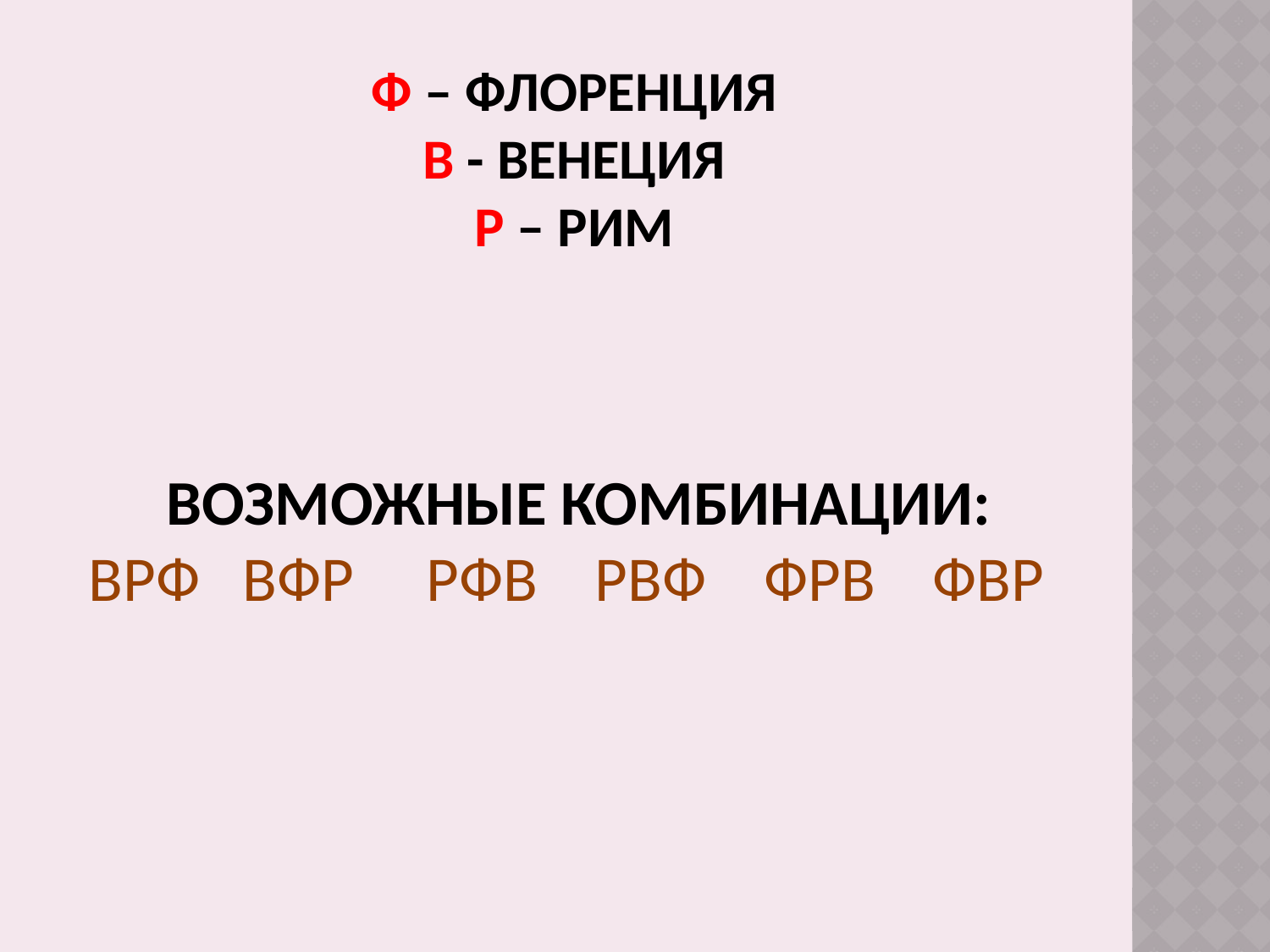

# Ф – Флоренция В - Венеция Р – Рим Возможные комбинации: ВРФ   ВФР     РФВ    РВФ    ФРВ    ФВР